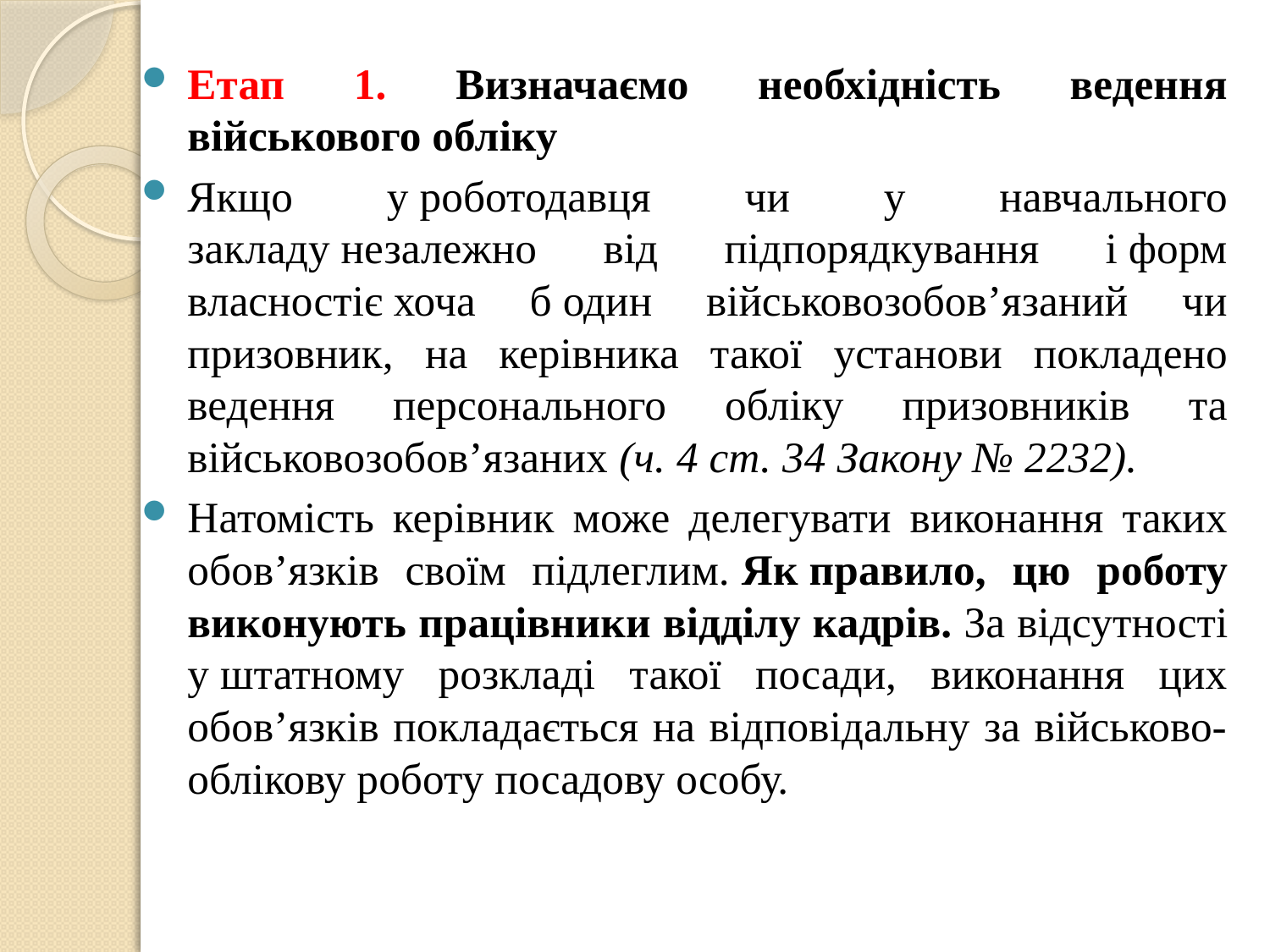

Етап 1. Визначаємо необхідність ведення військового обліку
Якщо у роботодавця чи у навчального закладу незалежно від підпорядкування і форм власностіє хоча б один військовозобов’язаний чи призовник, на керівника такої установи покладено ведення персонального обліку призовників та військовозобов’язаних (ч. 4 ст. 34 Закону № 2232).
Натомість керівник може делегувати виконання таких обов’язків своїм підлеглим. Як правило, цю роботу виконують працівники відділу кадрів. За відсутності у штатному розкладі такої посади, виконання цих обов’язків покладається на відповідальну за військово-облікову роботу посадову особу.